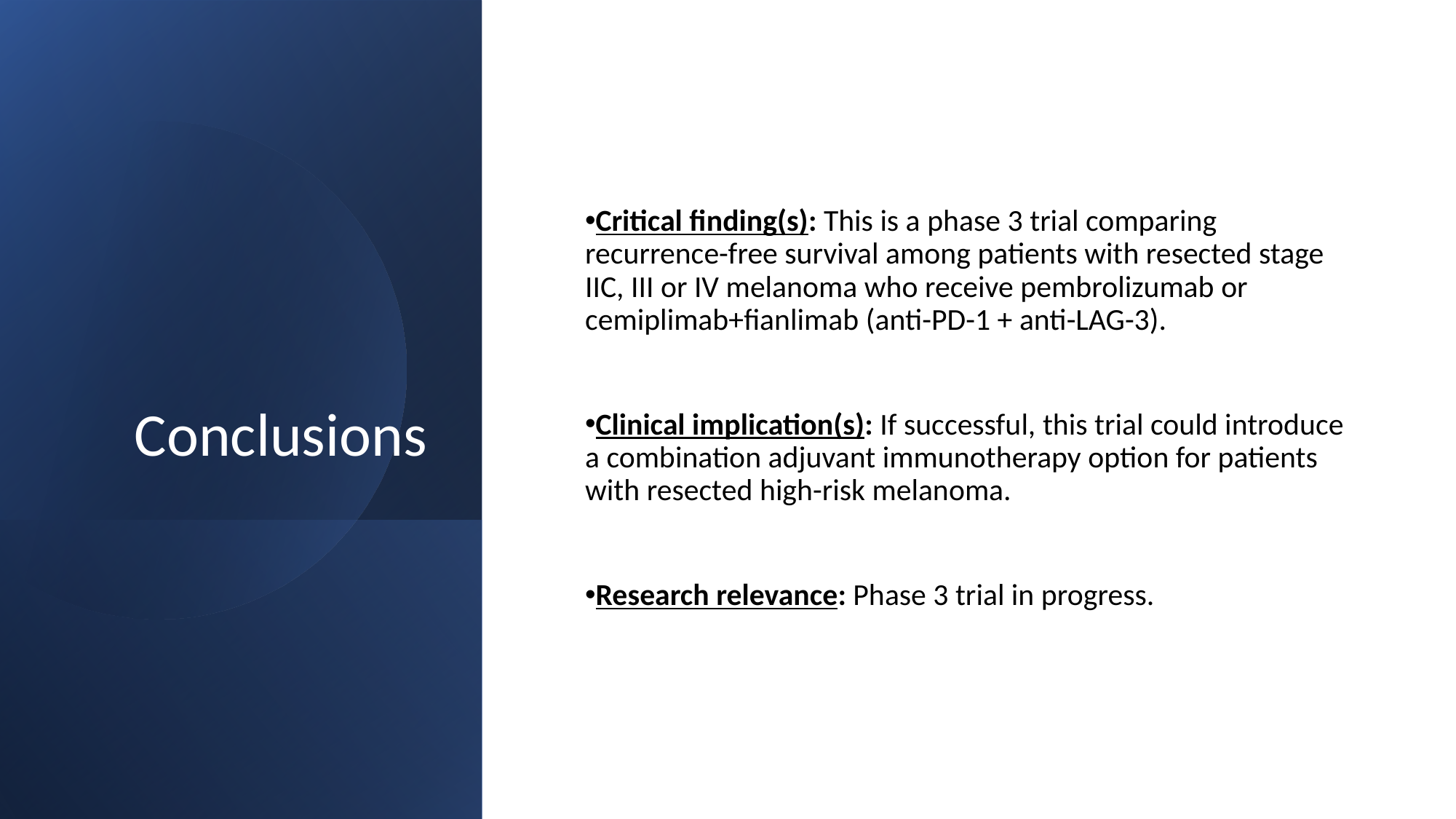

# Conclusions
Critical finding(s): This is a phase 3 trial comparing recurrence-free survival among patients with resected stage IIC, III or IV melanoma who receive pembrolizumab or cemiplimab+fianlimab (anti-PD-1 + anti-LAG-3).

Clinical implication(s): If successful, this trial could introduce a combination adjuvant immunotherapy option for patients with resected high-risk melanoma.

Research relevance: Phase 3 trial in progress.